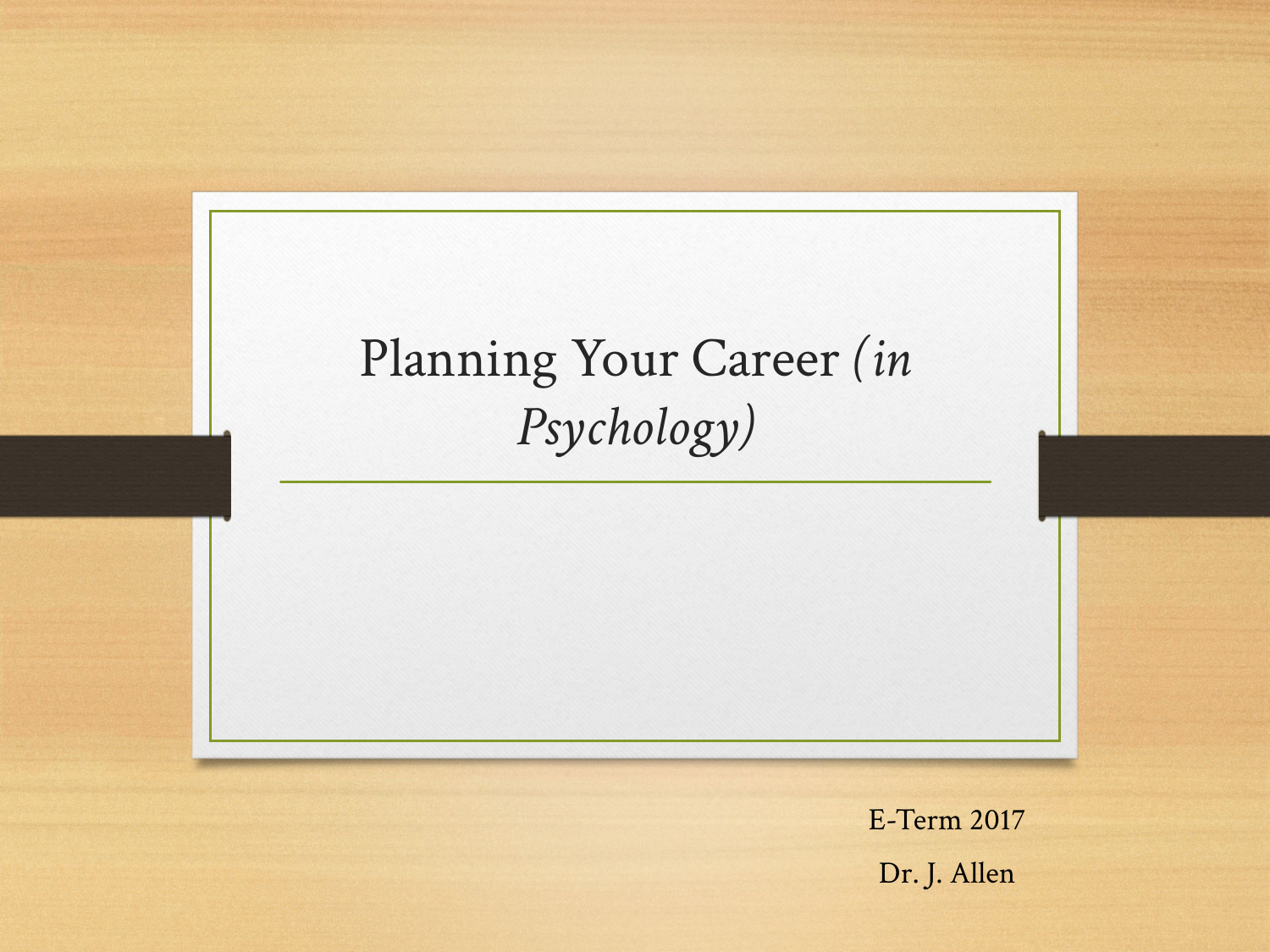

# Planning Your Career (in Psychology)
E-Term 2017
Dr. J. Allen